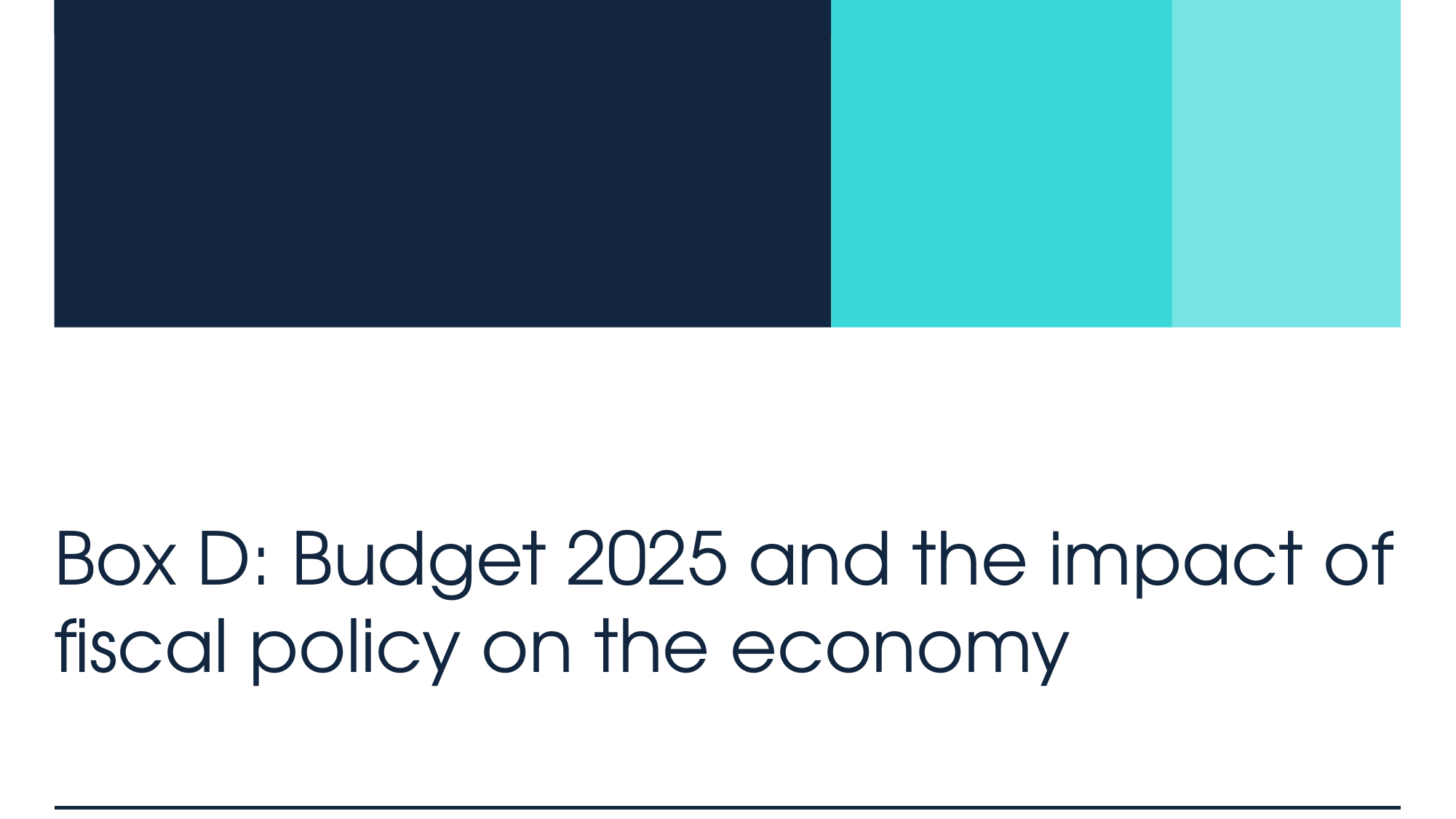

Box D: Budget 2025 and the impact of fiscal policy on the economy